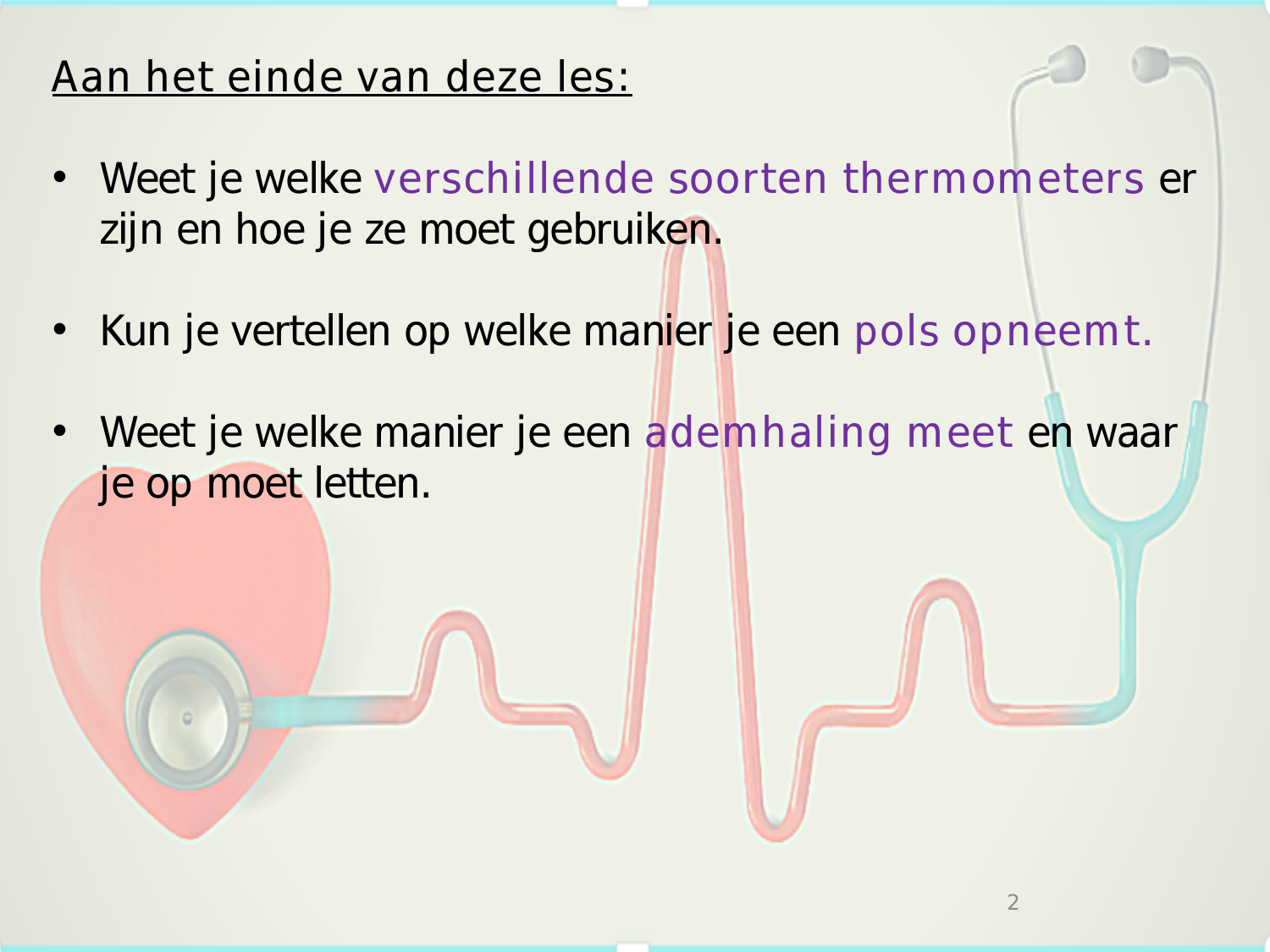

Aan het einde van deze les:

Weet je welke verschillende soorten thermometers er zijn en hoe je ze moet gebruiken.

Kun je vertellen op welke manier je een pols opneemt.

Weet je welke manier je een ademhaling meet en waar je op moet letten.

2